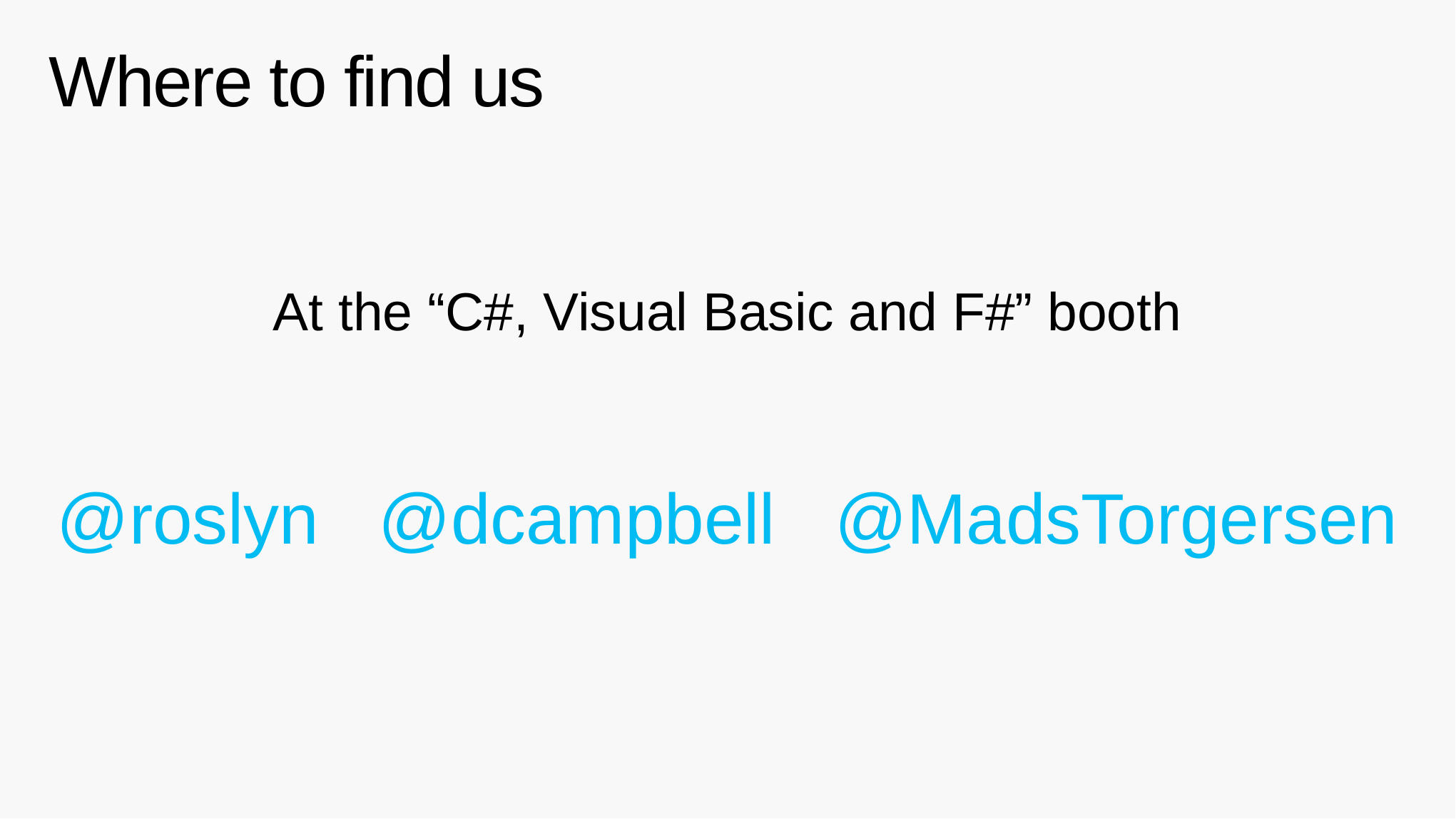

# Where to find us
At the “C#, Visual Basic and F#” booth

@roslyn   @dcampbell   @MadsTorgersen